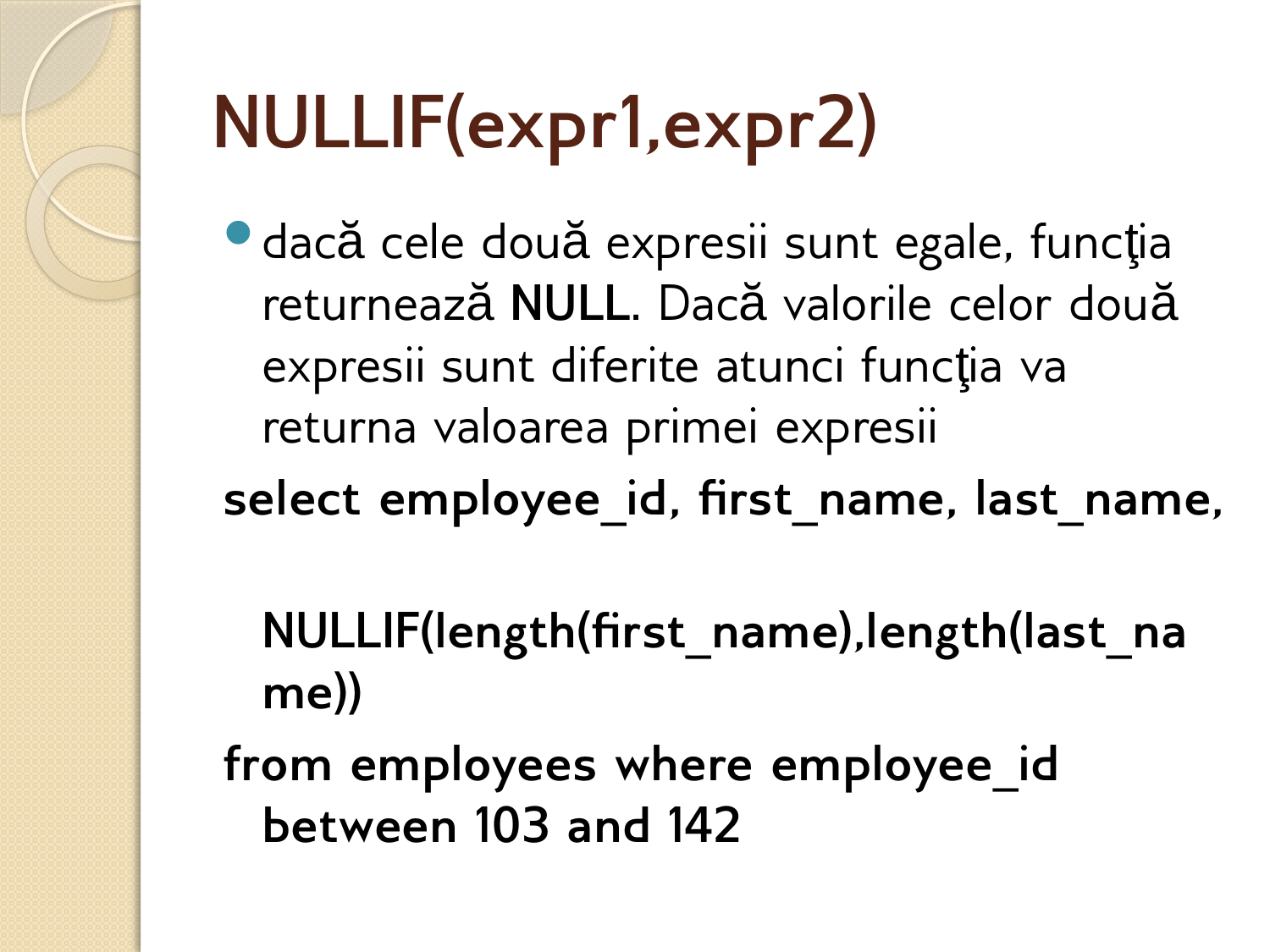

# NULLIF(expr1,expr2)
dacă cele două expresii sunt egale, funcţia returnează NULL. Dacă valorile celor două expresii sunt diferite atunci funcţia va returna valoarea primei expresii
select employee_id, first_name, last_name,
     NULLIF(length(first_name),length(last_name))
from employees where employee_id between 103 and 142